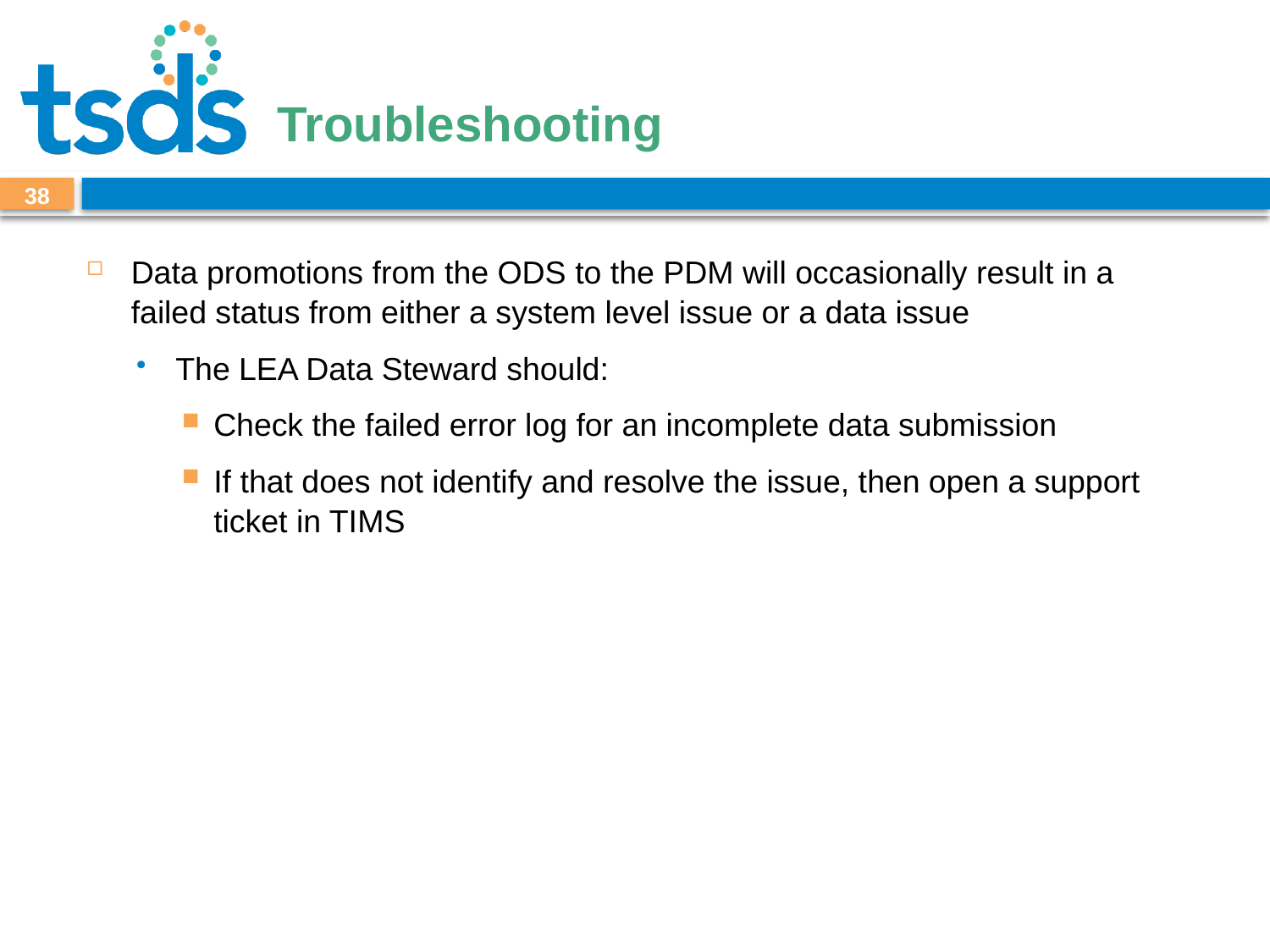

# Troubleshooting
38
Data promotions from the ODS to the PDM will occasionally result in a failed status from either a system level issue or a data issue
The LEA Data Steward should:
Check the failed error log for an incomplete data submission
If that does not identify and resolve the issue, then open a support ticket in TIMS